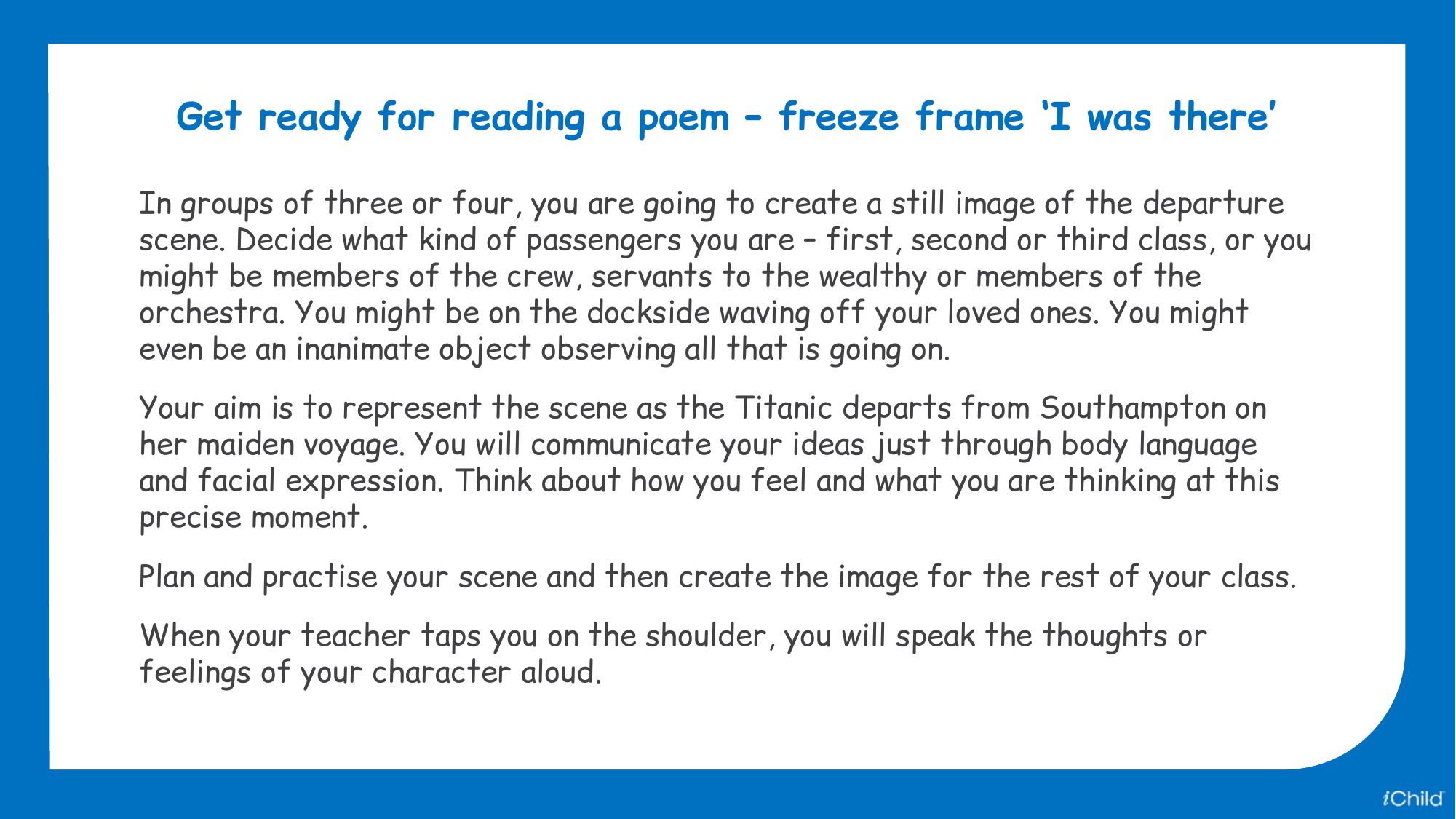

Get ready for reading a poem – freeze frame ‘I was there’
In groups of three or four, you are going to create a still image of the departure scene. Decide what kind of passengers you are – first, second or third class, or you might be members of the crew, servants to the wealthy or members of the orchestra. You might be on the dockside waving off your loved ones. You might even be an inanimate object observing all that is going on.
Your aim is to represent the scene as the Titanic departs from Southampton on her maiden voyage. You will communicate your ideas just through body language and facial expression. Think about how you feel and what you are thinking at this precise moment.
Plan and practise your scene and then create the image for the rest of your class.
When your teacher taps you on the shoulder, you will speak the thoughts or feelings of your character aloud.